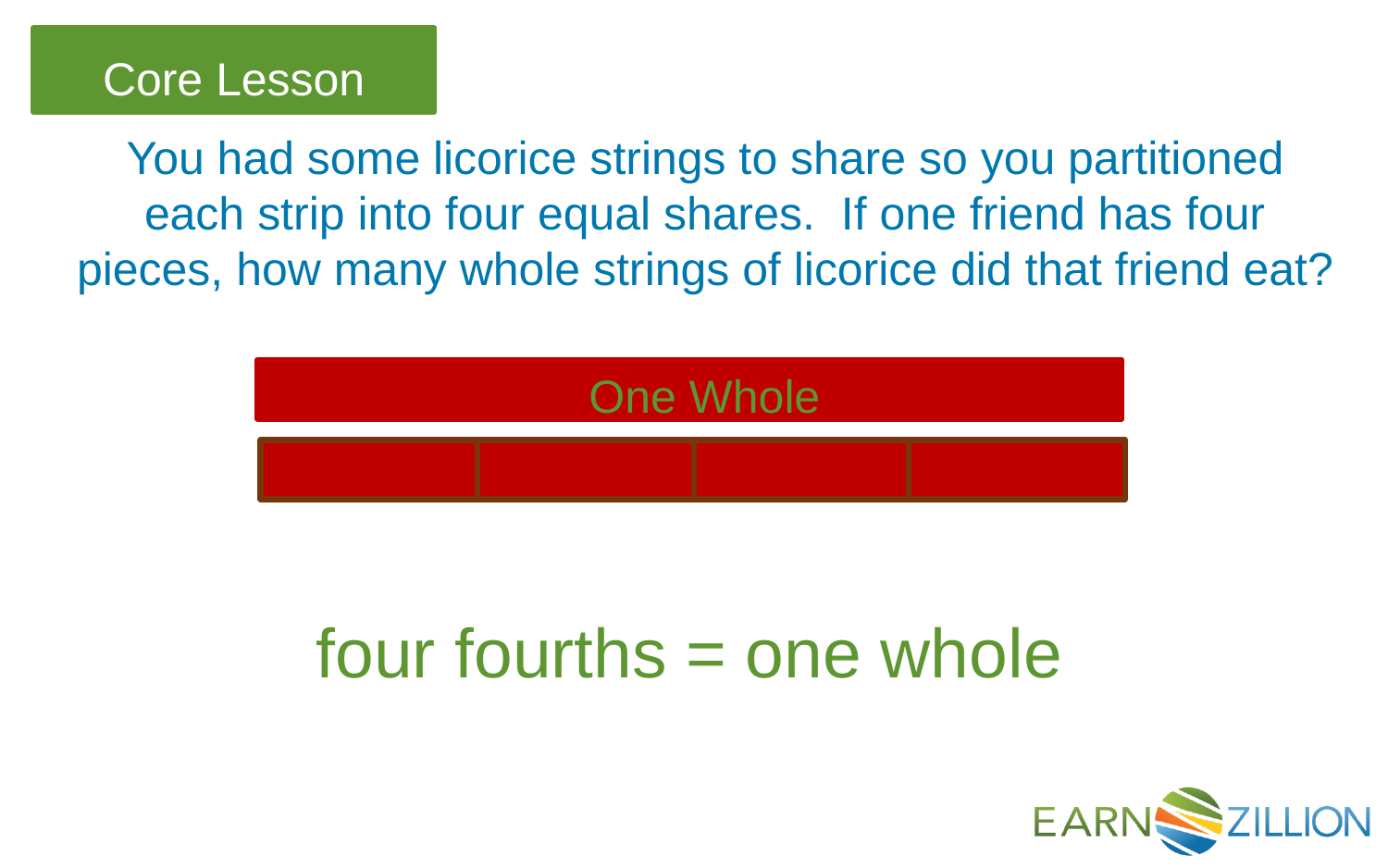

You had some licorice strings to share so you partitioned each strip into four equal shares.  If one friend has four pieces, how many whole strings of licorice did that friend eat?

One Whole

four fourths = one whole